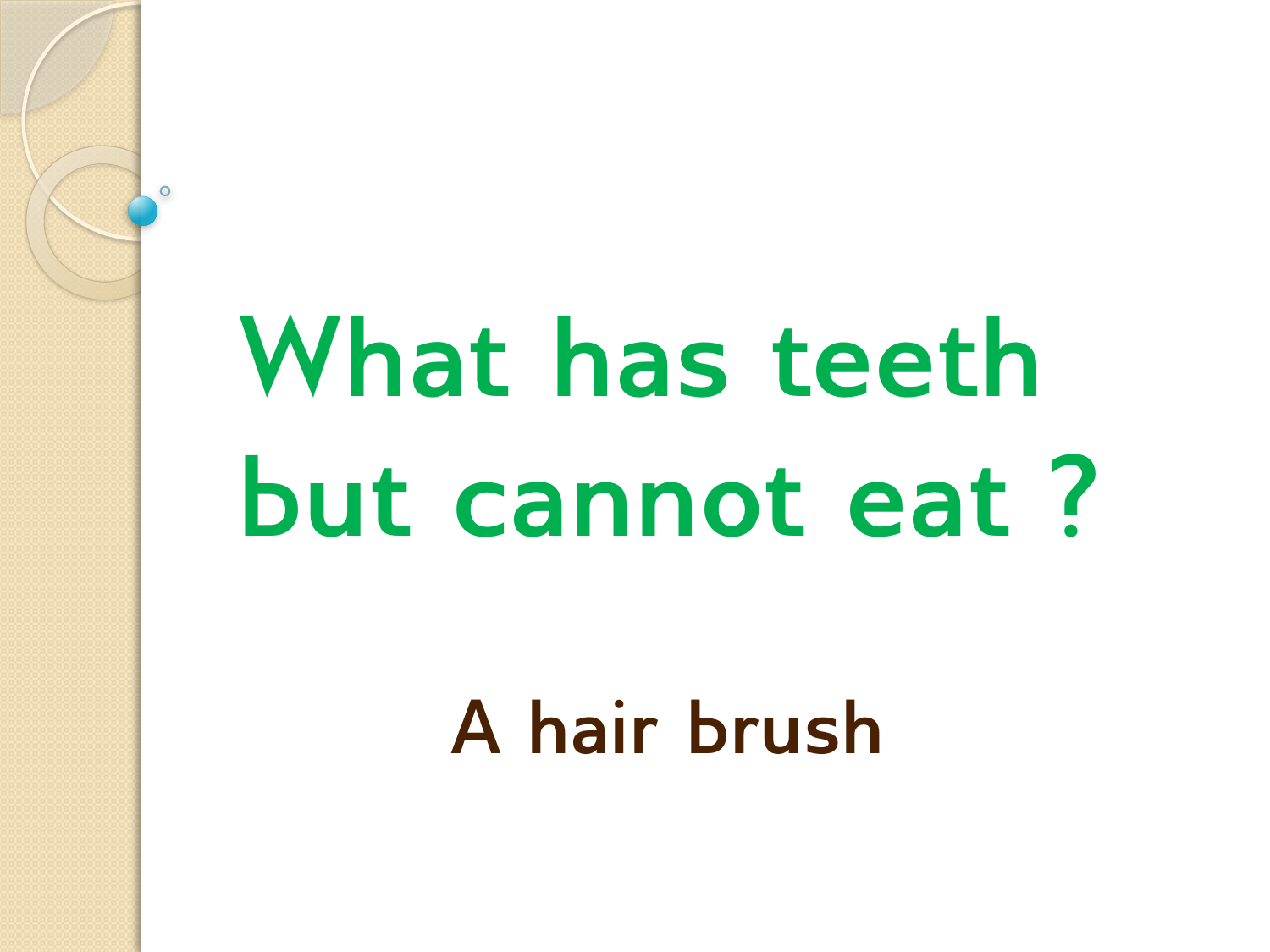

# What has teeth but cannot eat ?
A hair brush